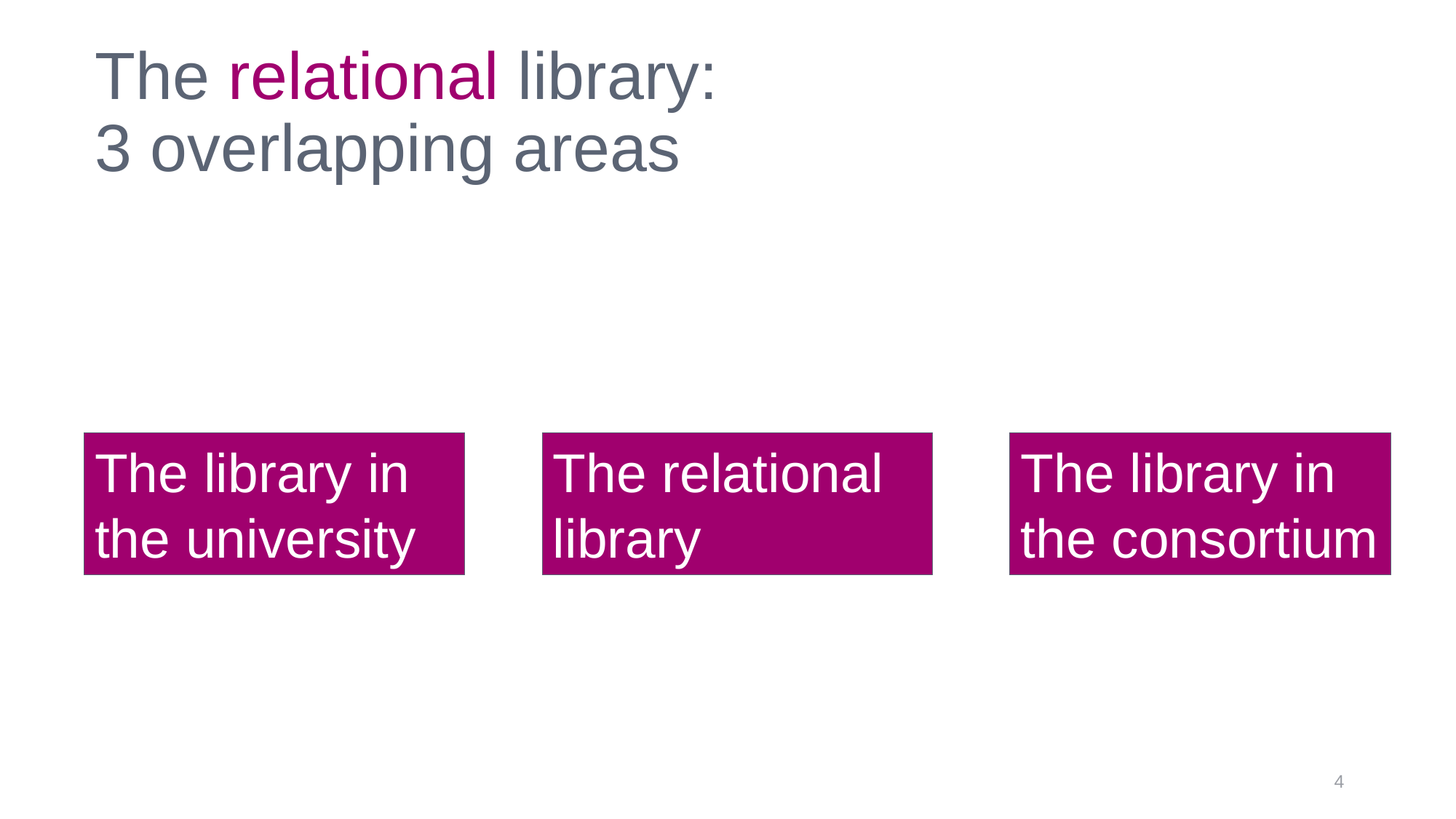

# The relational library: 3 overlapping areas
The library in the university
The relational library
The library in the consortium
4